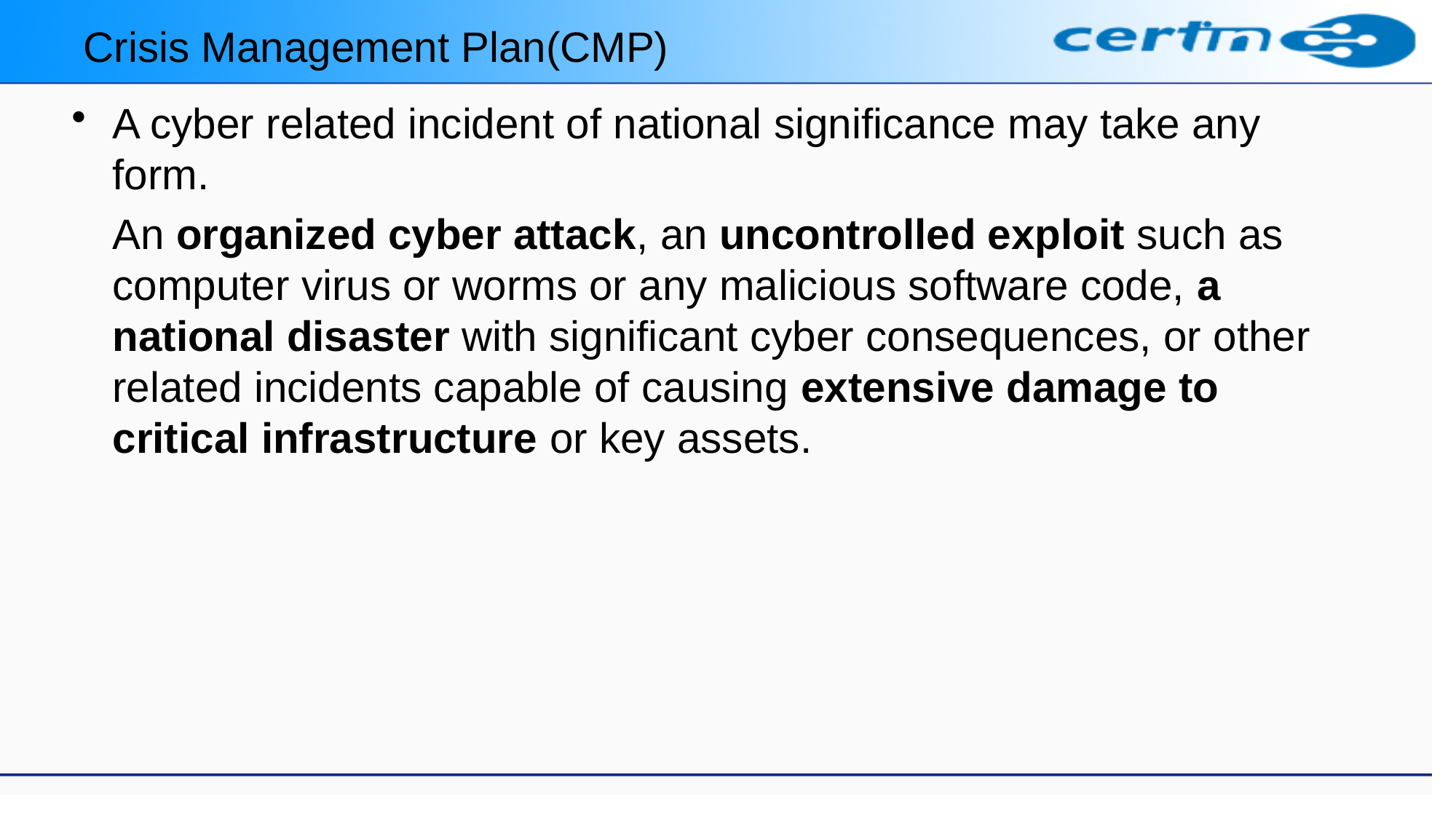

# Crisis Management Plan(CMP)
A cyber related incident of national significance may take any form.
 	An organized cyber attack, an uncontrolled exploit such as computer virus or worms or any malicious software code, a national disaster with significant cyber consequences, or other related incidents capable of causing extensive damage to critical infrastructure or key assets.